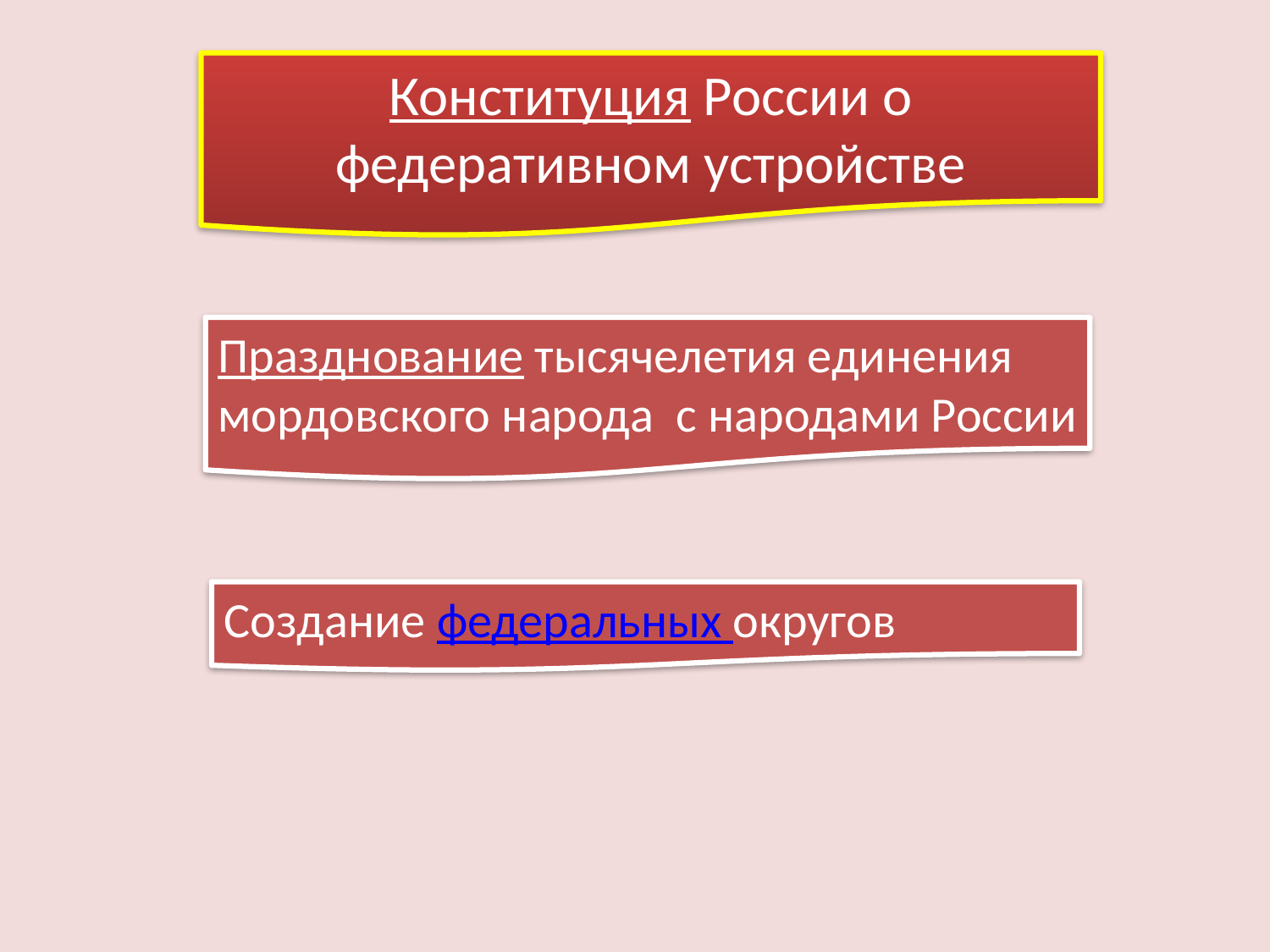

Конституция России о федеративном устройстве
Празднование тысячелетия единения
мордовского народа  с народами России
Создание федеральных округов